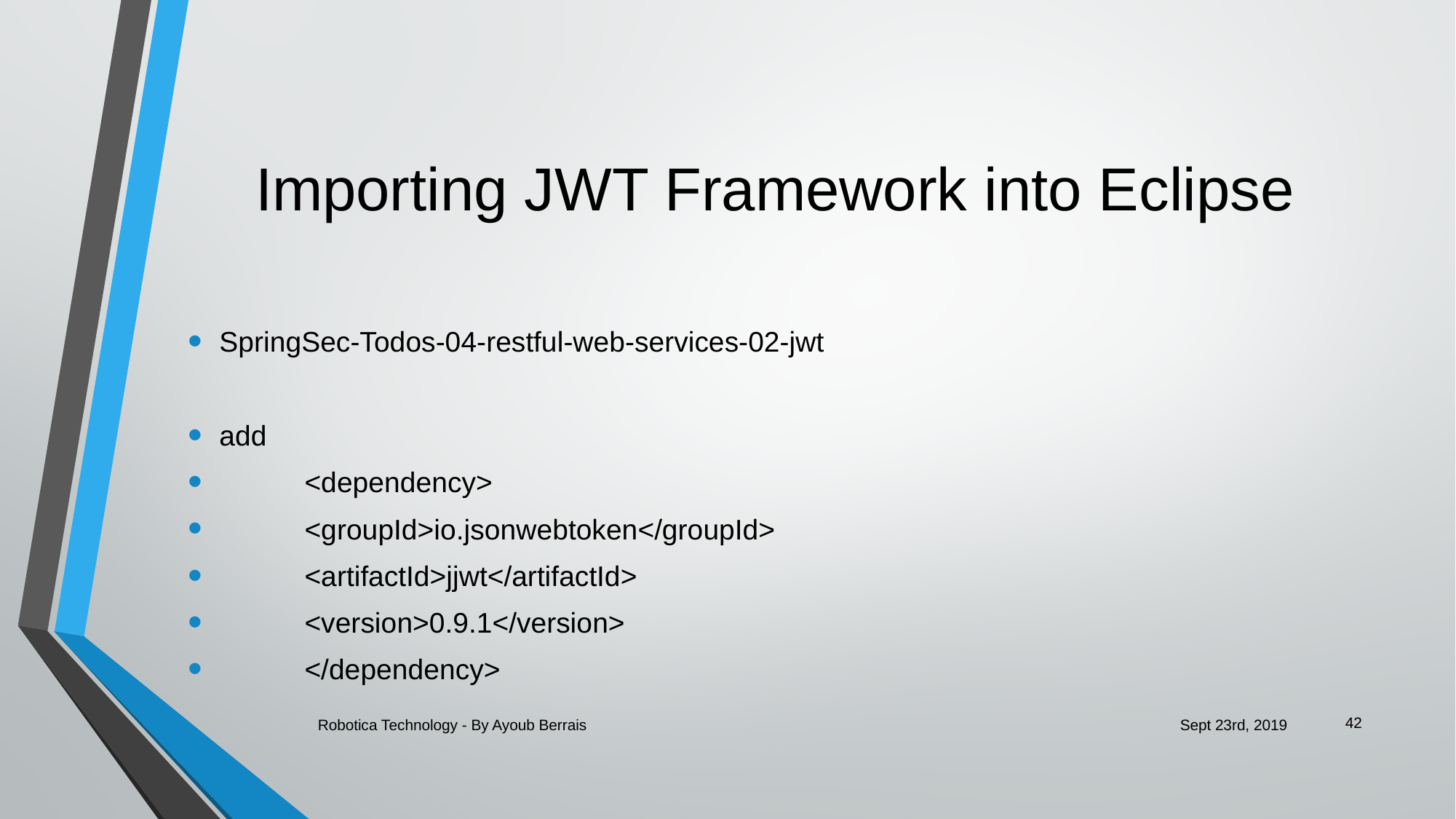

# Importing JWT Framework into Eclipse
SpringSec-Todos-04-restful-web-services-02-jwt

add
		<dependency>
			<groupId>io.jsonwebtoken</groupId>
			<artifactId>jjwt</artifactId>
			<version>0.9.1</version>
		</dependency>

42
Robotica Technology - By Ayoub Berrais
Sept 23rd, 2019